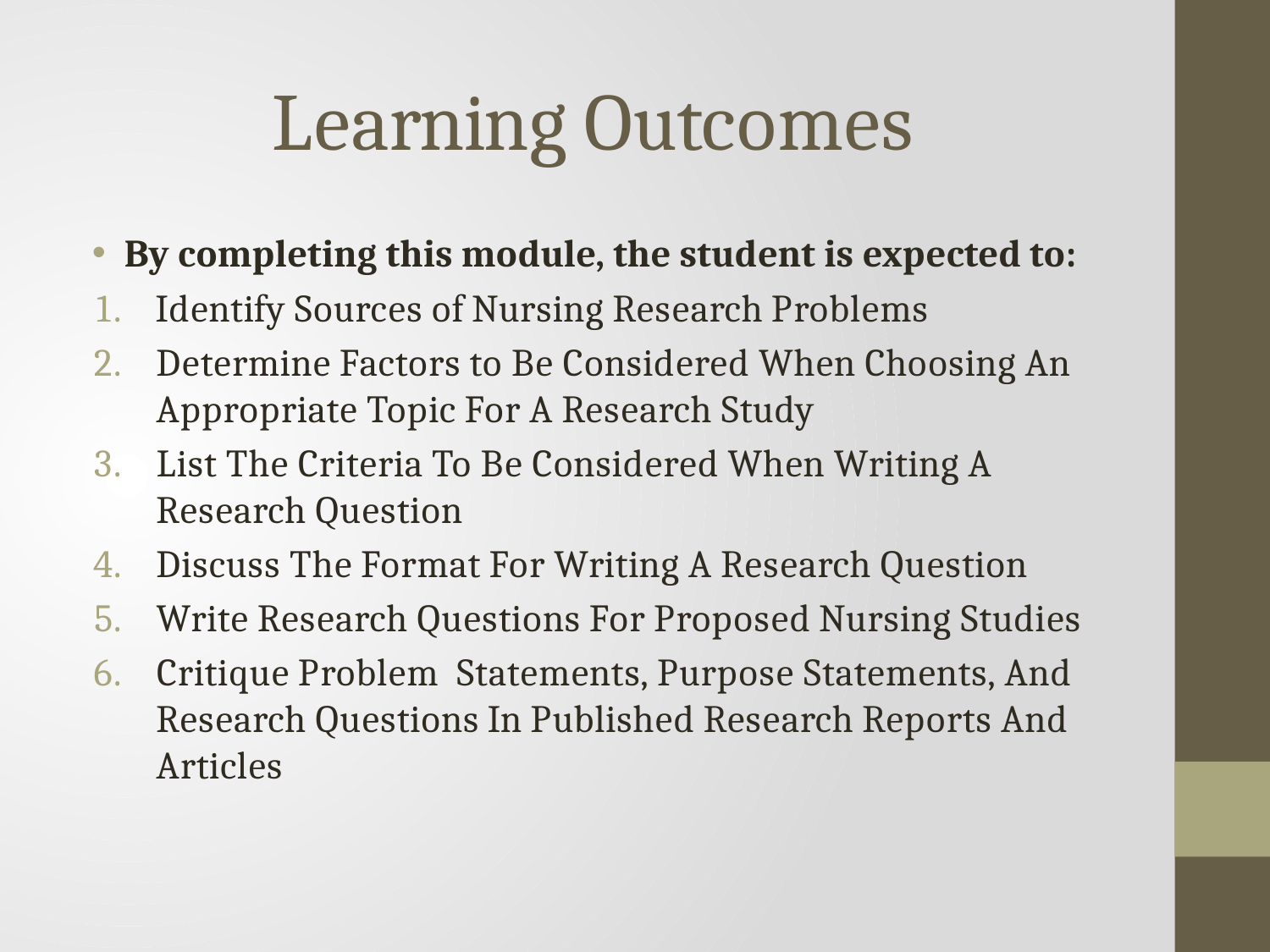

# Learning Outcomes
By completing this module, the student is expected to:
Identify Sources of Nursing Research Problems
Determine Factors to Be Considered When Choosing An Appropriate Topic For A Research Study
List The Criteria To Be Considered When Writing A Research Question
Discuss The Format For Writing A Research Question
Write Research Questions For Proposed Nursing Studies
Critique Problem  Statements, Purpose Statements, And  Research Questions In Published Research Reports And Articles